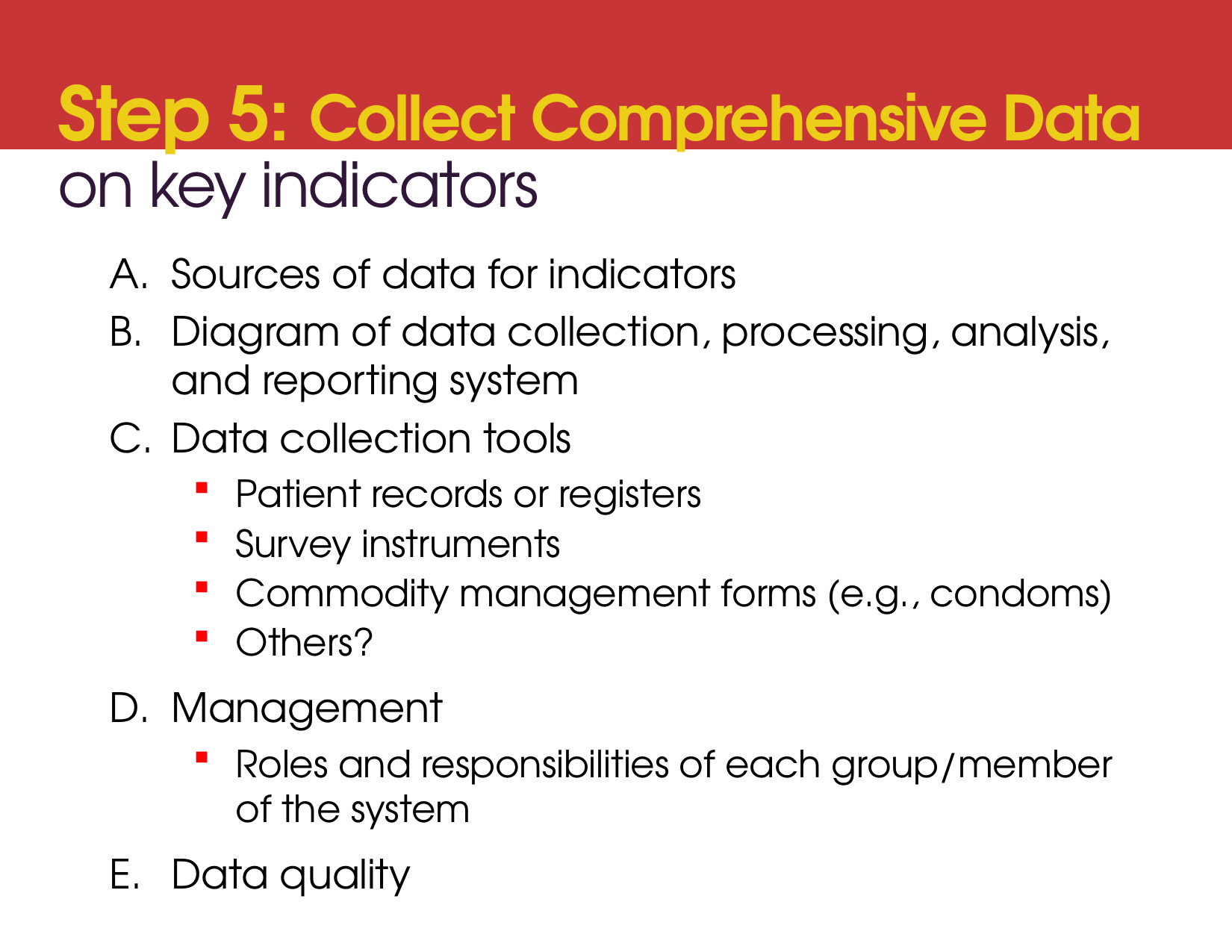

# Step 5: Collect Comprehensive Data on key indicators
Sources of data for indicators
Diagram of data collection, processing, analysis, and reporting system
Data collection tools
Patient records or registers
Survey instruments
Commodity management forms (e.g., condoms)
Others?
Management
Roles and responsibilities of each group/member
of the system
Data quality